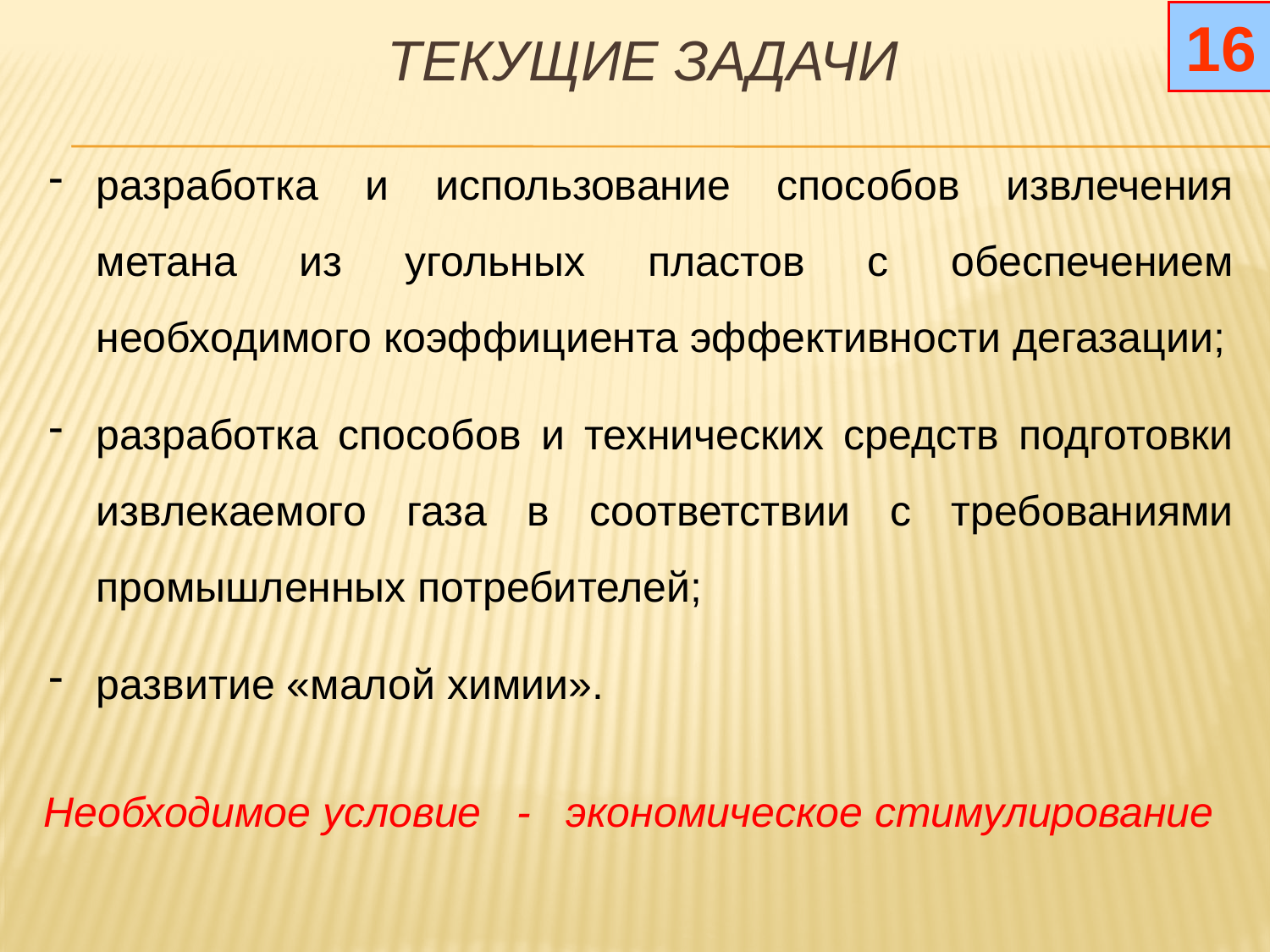

# Текущие задачи
16
разработка и использование способов извлечения метана из угольных пластов с обеспечением необходимого коэффициента эффективности дегазации;
разработка способов и технических средств подготовки извлекаемого газа в соответствии с требованиями промышленных потребителей;
развитие «малой химии».
Необходимое условие   -   экономическое стимулирование